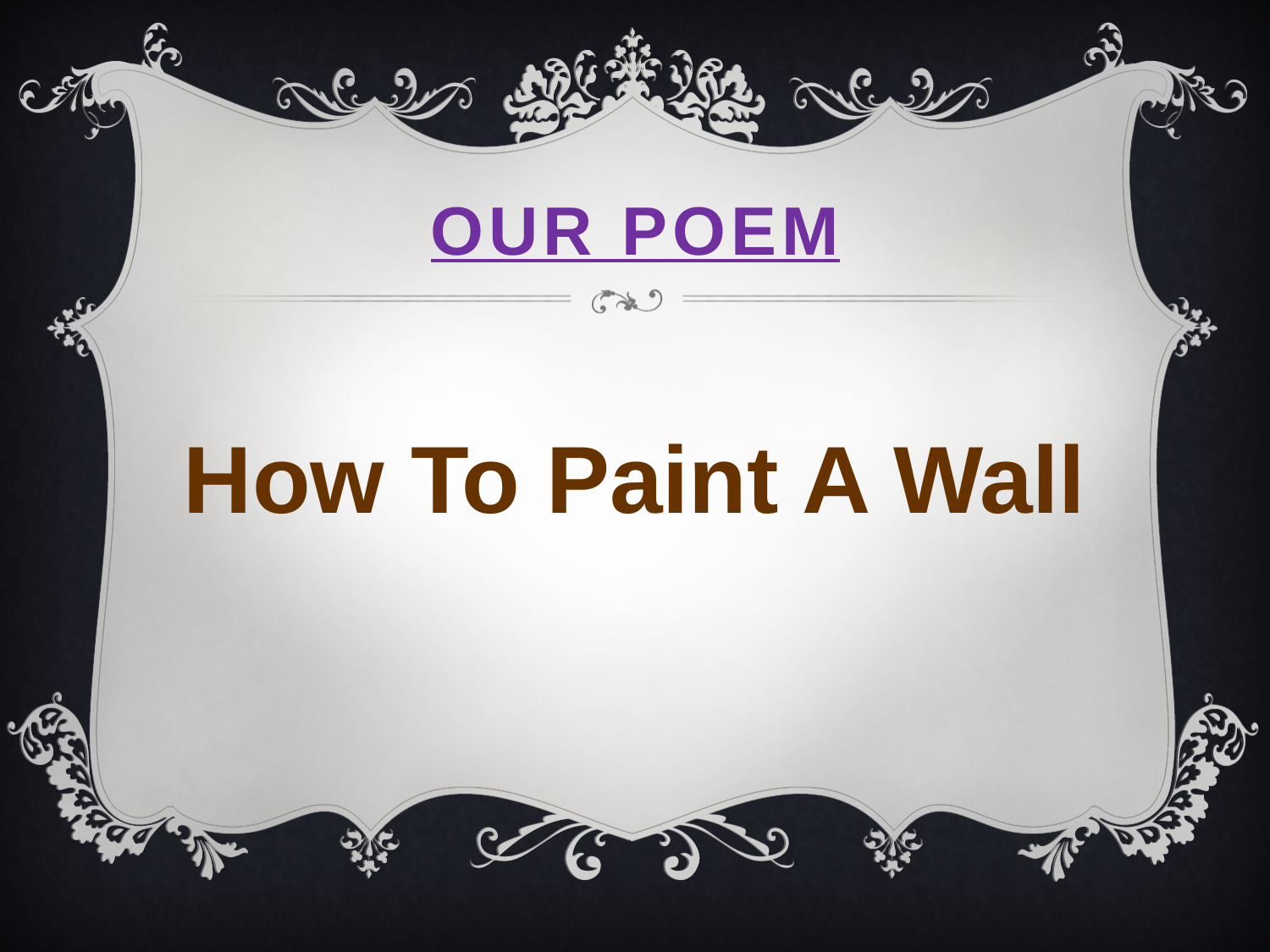

# Our Poem
How To Paint A Wall